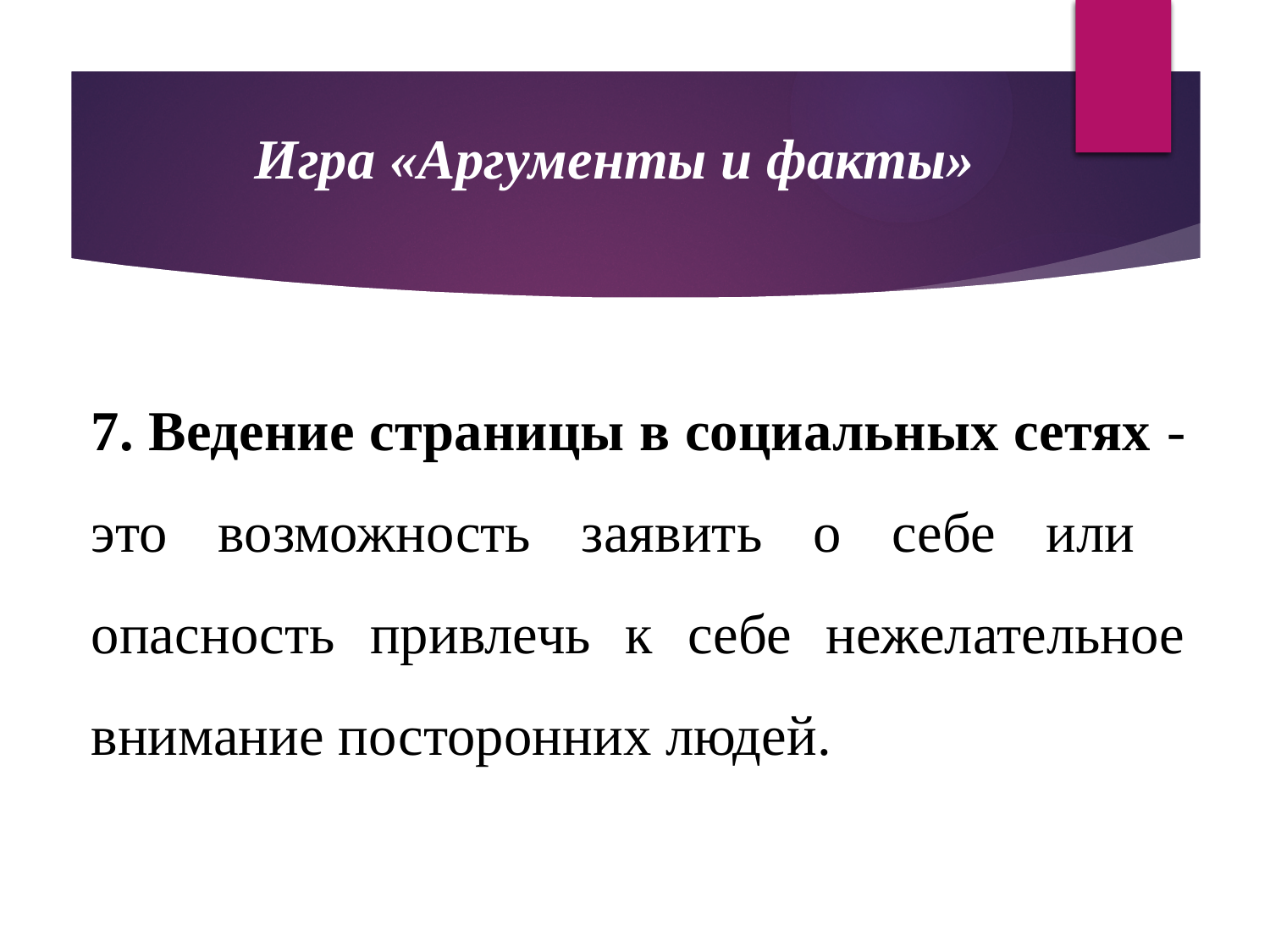

Игра «Аргументы и факты»

7. Ведение страницы в социальных сетях - это возможность заявить о себе или  опасность привлечь к себе нежелательное внимание посторонних людей.